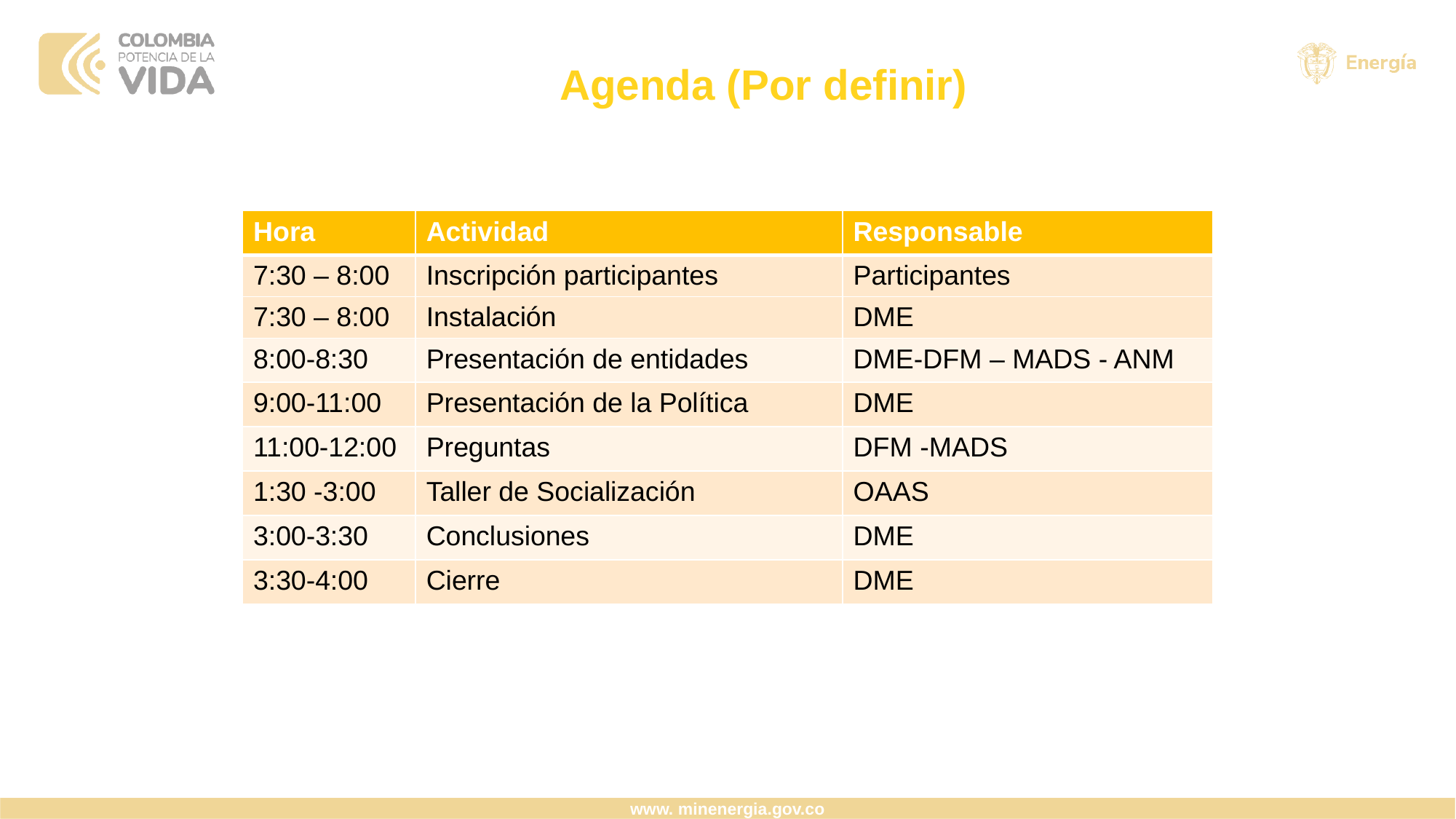

# Agenda (Por definir)
| Hora | Actividad | Responsable |
| --- | --- | --- |
| 7:30 – 8:00 | Inscripción participantes | Participantes |
| 7:30 – 8:00 | Instalación | DME |
| 8:00-8:30 | Presentación de entidades | DME-DFM – MADS - ANM |
| 9:00-11:00 | Presentación de la Política | DME |
| 11:00-12:00 | Preguntas | DFM -MADS |
| 1:30 -3:00 | Taller de Socialización | OAAS |
| 3:00-3:30 | Conclusiones | DME |
| 3:30-4:00 | Cierre | DME |
www. minenergia.gov.co